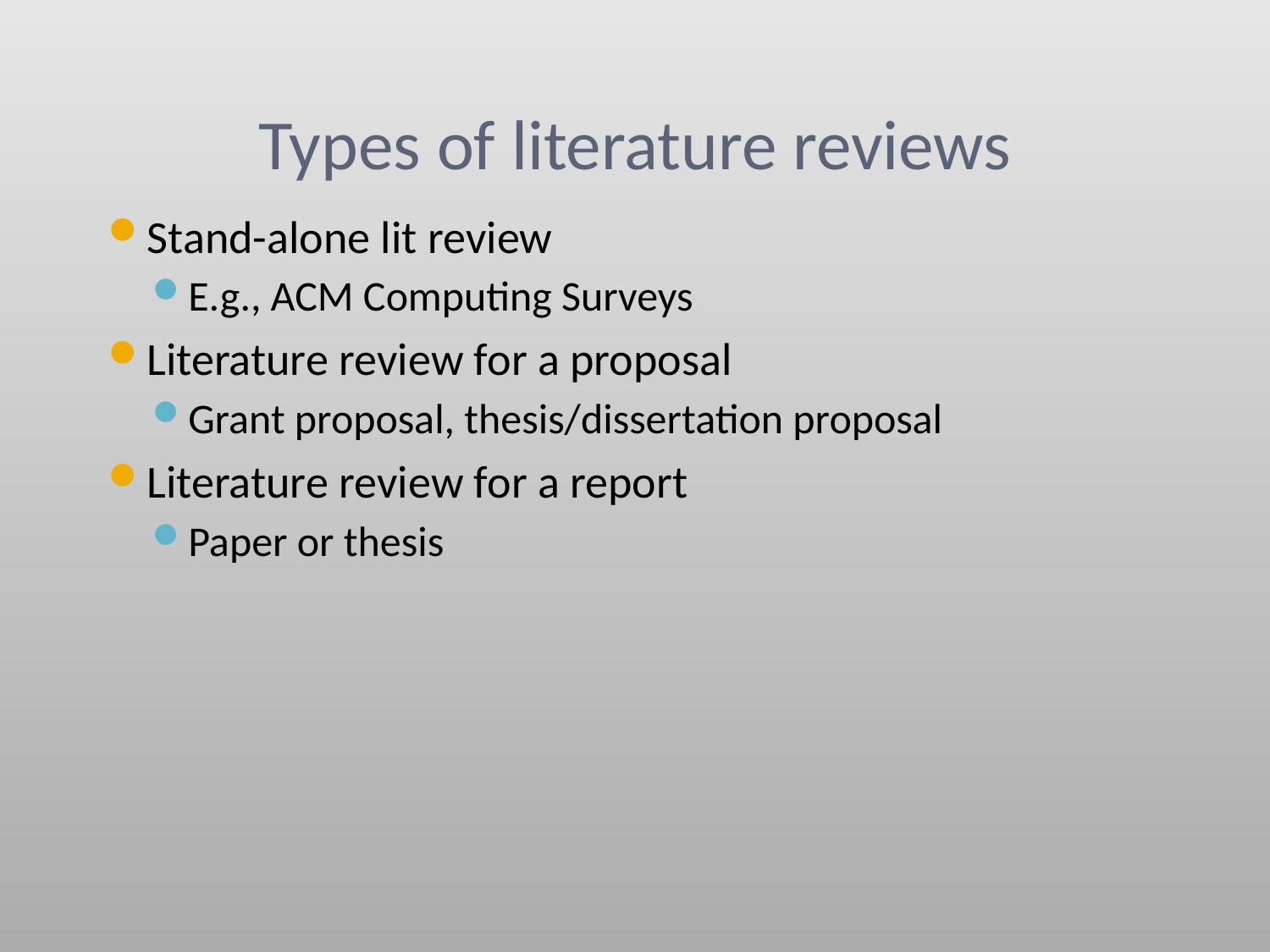

# Types of literature reviews
Stand-alone lit review
E.g., ACM Computing Surveys
Literature review for a proposal
Grant proposal, thesis/dissertation proposal
Literature review for a report
Paper or thesis